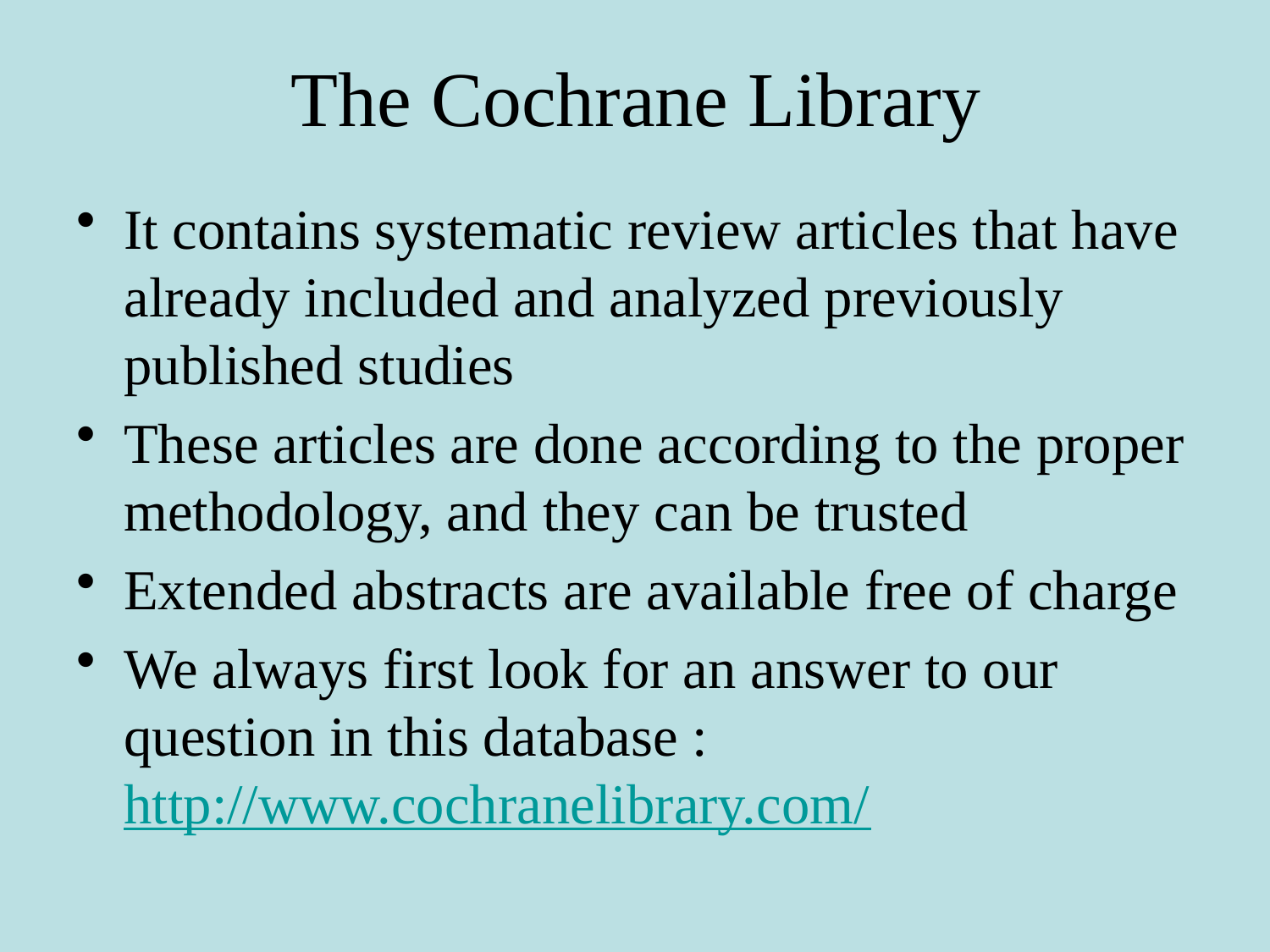

# The Cochrane Library
It contains systematic review articles that have already included and analyzed previously published studies
These articles are done according to the proper methodology, and they can be trusted
Extended abstracts are available free of charge
We always first look for an answer to our question in this database : http://www.cochranelibrary.com/